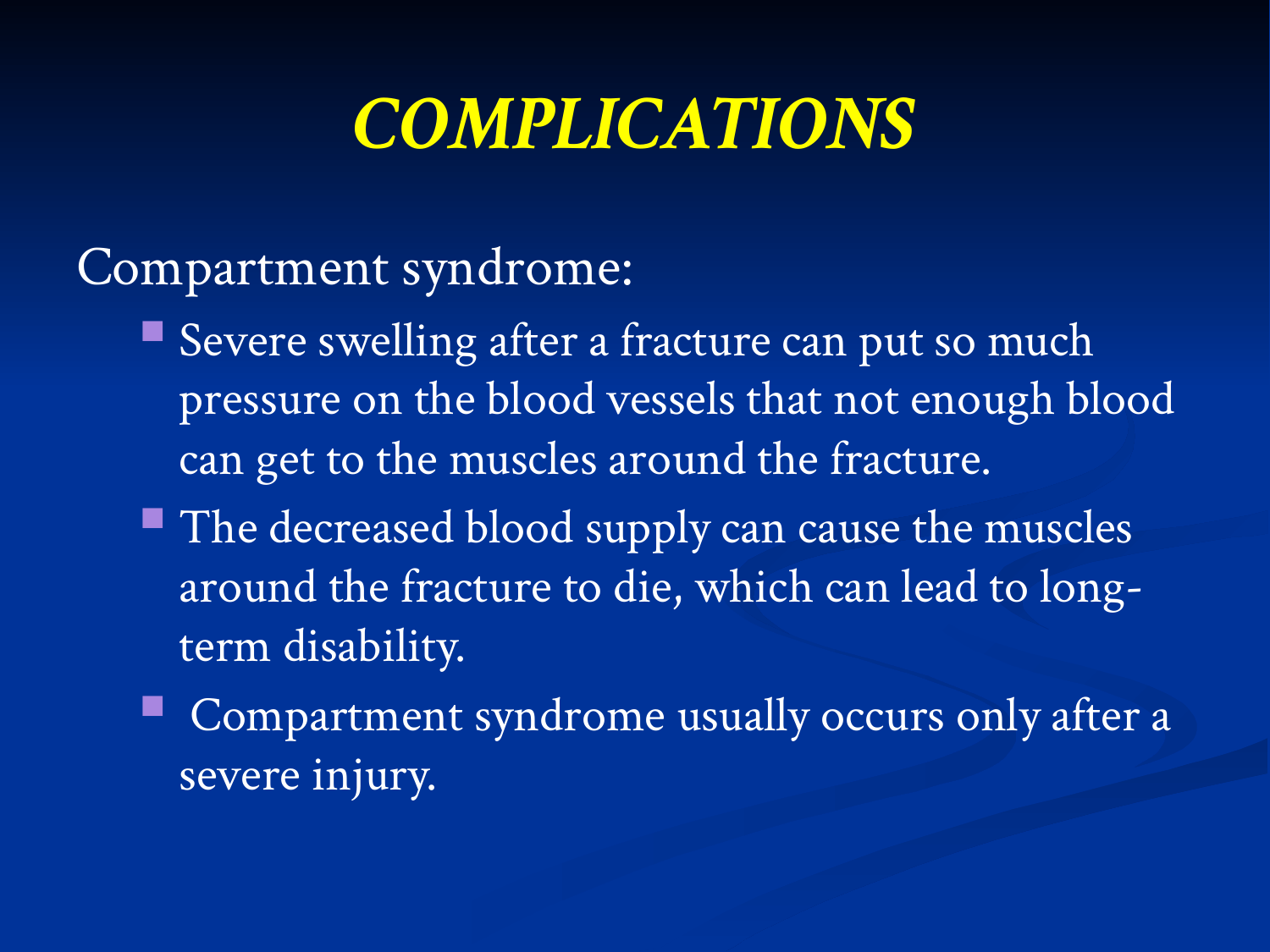

# COMPLICATIONS
Compartment syndrome:
Severe swelling after a fracture can put so much pressure on the blood vessels that not enough blood can get to the muscles around the fracture.
The decreased blood supply can cause the muscles around the fracture to die, which can lead to long-term disability.
 Compartment syndrome usually occurs only after a severe injury.